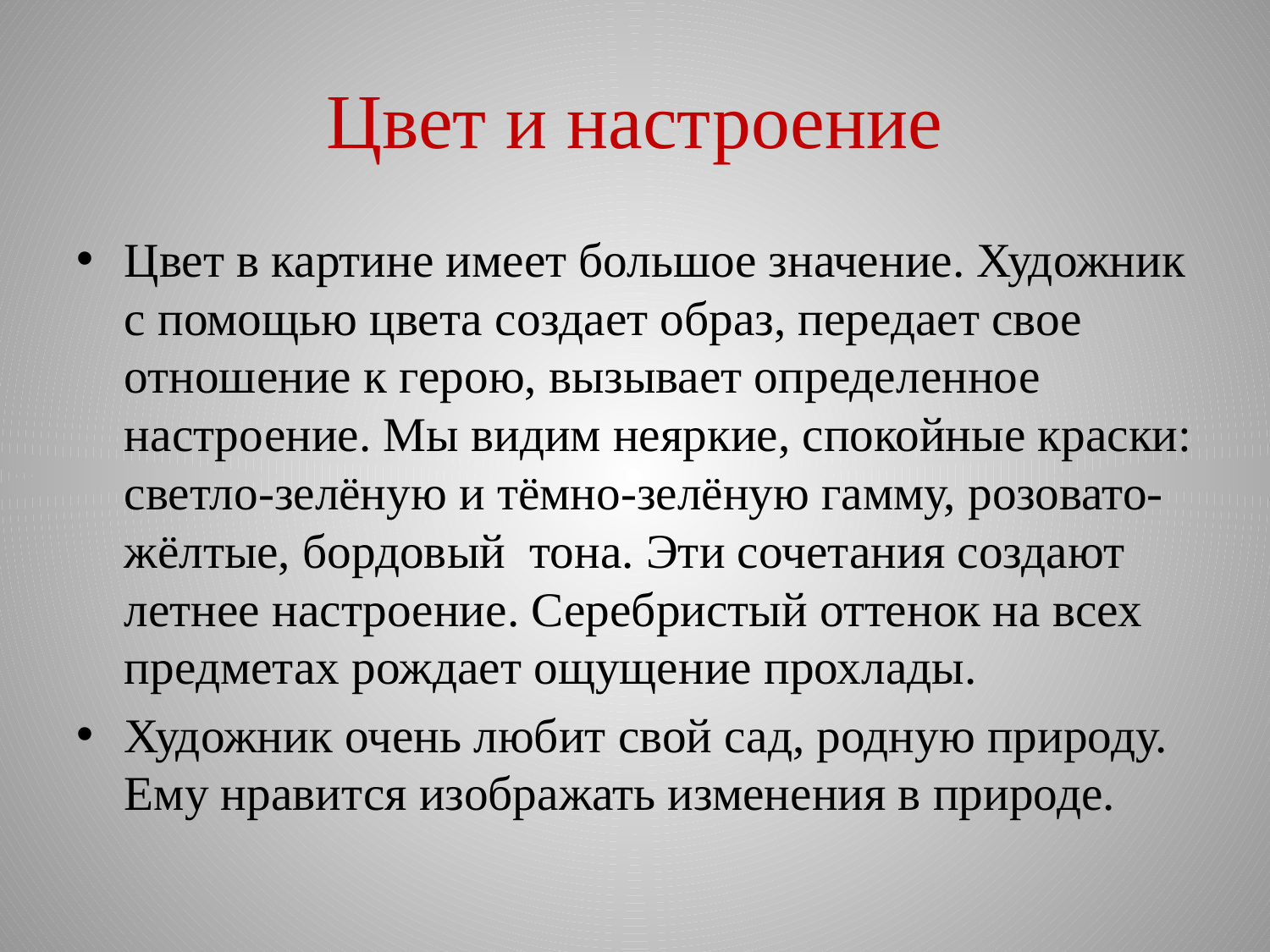

# Цвет и настроение
Цвет в картине имеет большое значение. Художник с помощью цвета создает образ, передает свое отношение к герою, вызывает определенное настроение. Мы видим неяркие, спокойные краски: светло-зелёную и тёмно-зелёную гамму, розовато-жёлтые, бордовый  тона. Эти сочетания создают летнее настроение. Серебристый оттенок на всех предметах рождает ощущение прохлады.
Художник очень любит свой сад, родную природу. Ему нравится изображать изменения в природе.